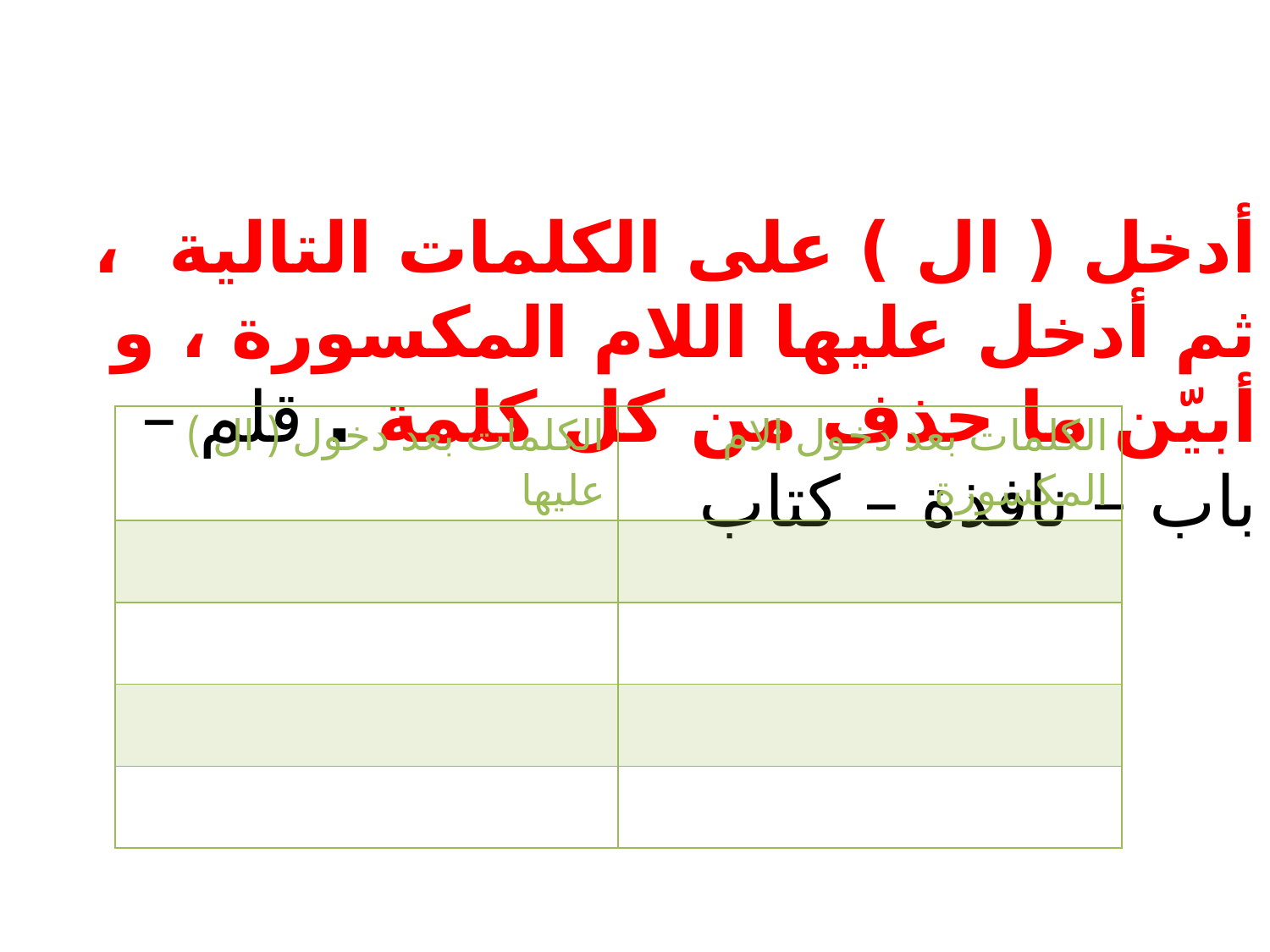

أدخل ( ال ) على الكلمات التالية  ، ثم أدخل عليها اللام المكسورة ، و أبيّن ما حذف من كل كلمة . قلم – باب – نافذة – كتاب

| الكلمات بعد دخول ( ال ) عليها | الكلمات بعد دخول الام المكسورة |
| --- | --- |
|  |  |
|  |  |
|  |  |
|  |  |